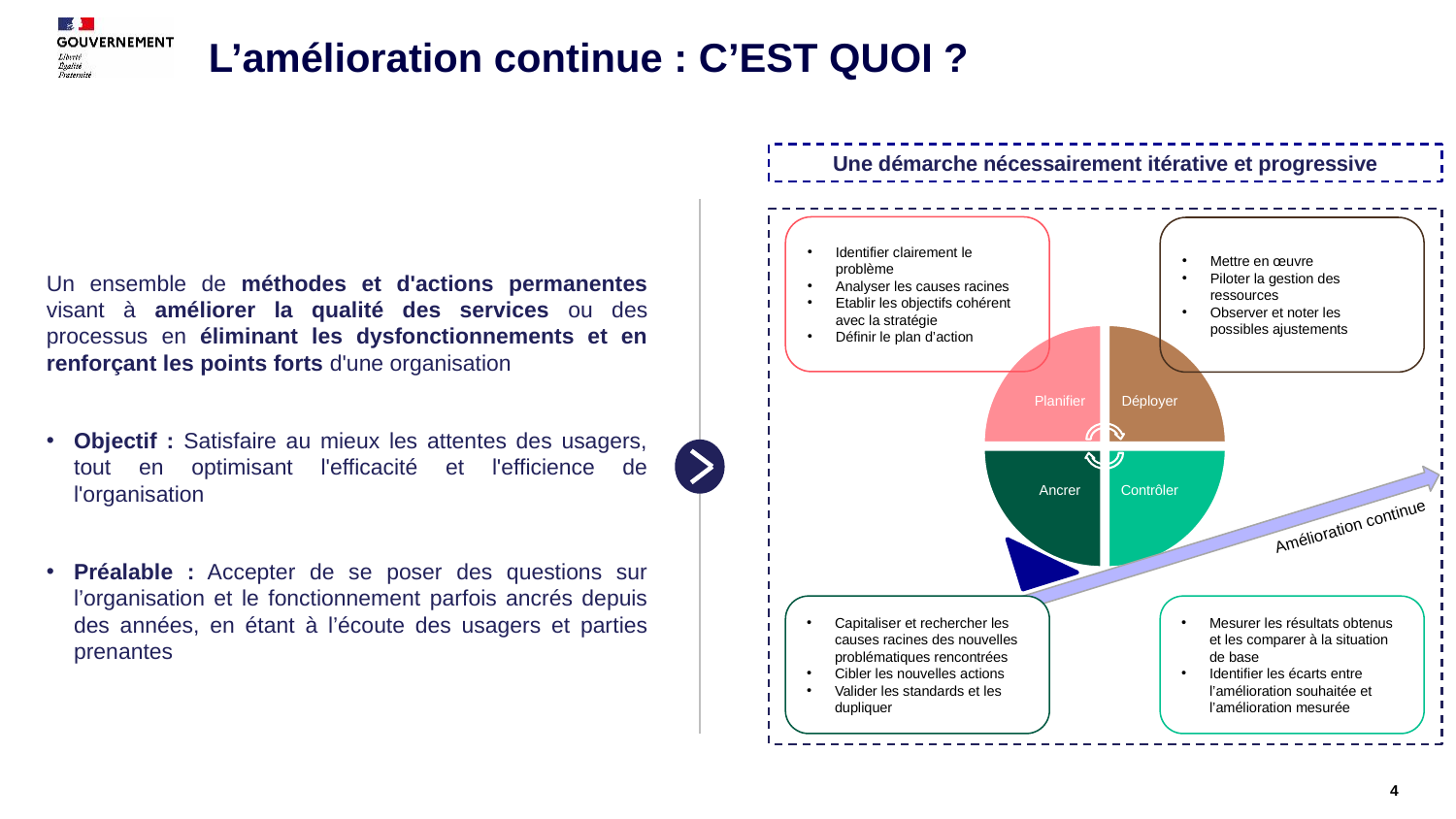

L’amélioration continue : C’EST QUOI ?
Une démarche nécessairement itérative et progressive
Un ensemble de méthodes et d'actions permanentes visant à améliorer la qualité des services ou des processus en éliminant les dysfonctionnements et en renforçant les points forts d'une organisation

Objectif : Satisfaire au mieux les attentes des usagers, tout en optimisant l'efficacité et l'efficience de l'organisation

Préalable : Accepter de se poser des questions sur l’organisation et le fonctionnement parfois ancrés depuis des années, en étant à l’écoute des usagers et parties prenantes

Identifier clairement le problème
Analyser les causes racines
Etablir les objectifs cohérent avec la stratégie
Définir le plan d’action
Mettre en œuvre
Piloter la gestion des ressources
Observer et noter les possibles ajustements
Planifier
Déployer
Contrôler
Ancrer
Amélioration continue

Capitaliser et rechercher les causes racines des nouvelles problématiques rencontrées
Cibler les nouvelles actions
Valider les standards et les dupliquer
Mesurer les résultats obtenus et les comparer à la situation de base
Identifier les écarts entre l’amélioration souhaitée et l’amélioration mesurée